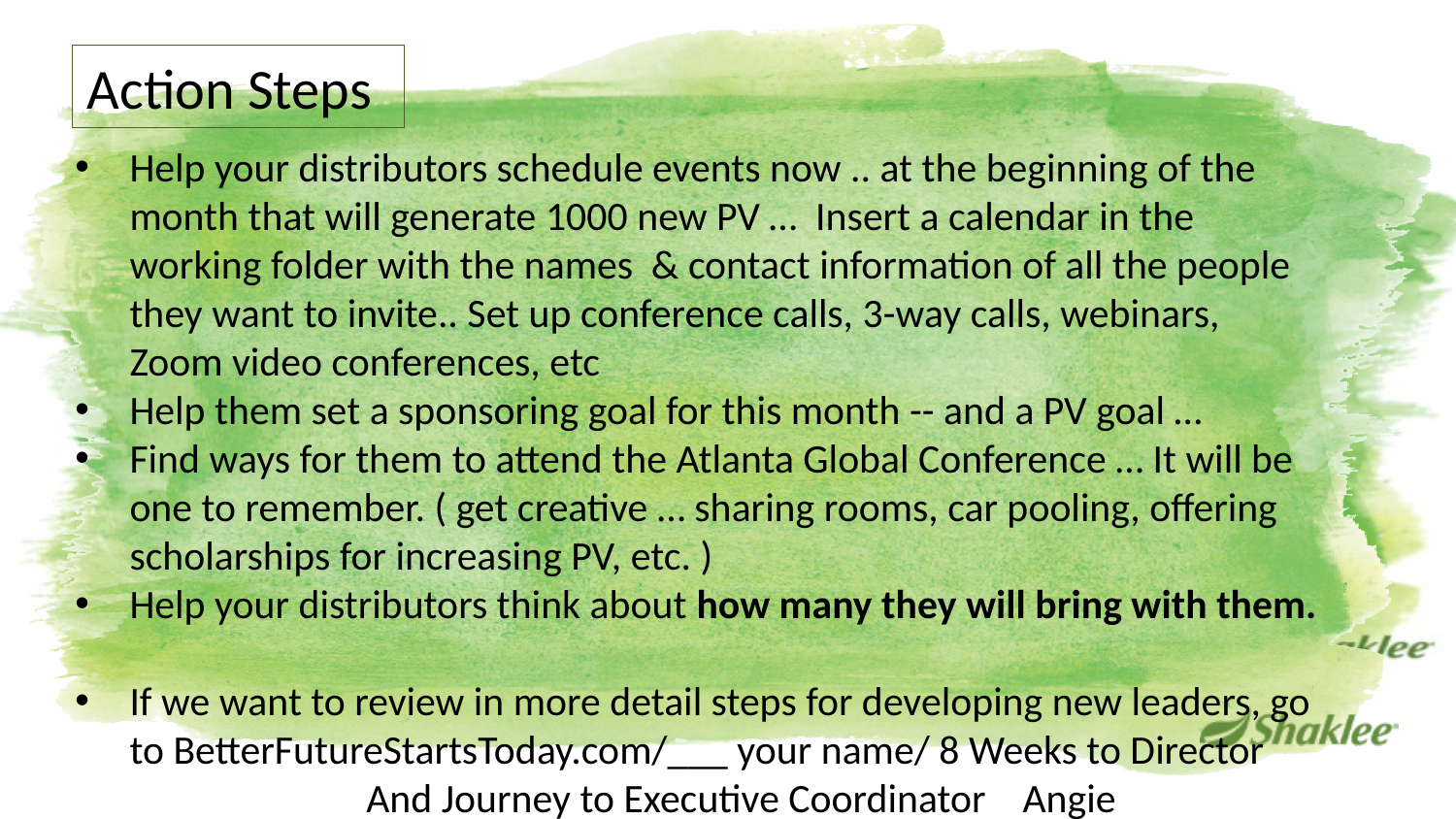

Action Steps
Help your distributors schedule events now .. at the beginning of the month that will generate 1000 new PV …  Insert a calendar in the working folder with the names  & contact information of all the people they want to invite.. Set up conference calls, 3-way calls, webinars, Zoom video conferences, etc
Help them set a sponsoring goal for this month -- and a PV goal …
Find ways for them to attend the Atlanta Global Conference … It will be  one to remember. ( get creative … sharing rooms, car pooling, offering scholarships for increasing PV, etc. )
Help your distributors think about how many they will bring with them.
If we want to review in more detail steps for developing new leaders, go to BetterFutureStartsToday.com/___ your name/ 8 Weeks to Director
		And Journey to Executive Coordinator    Angie